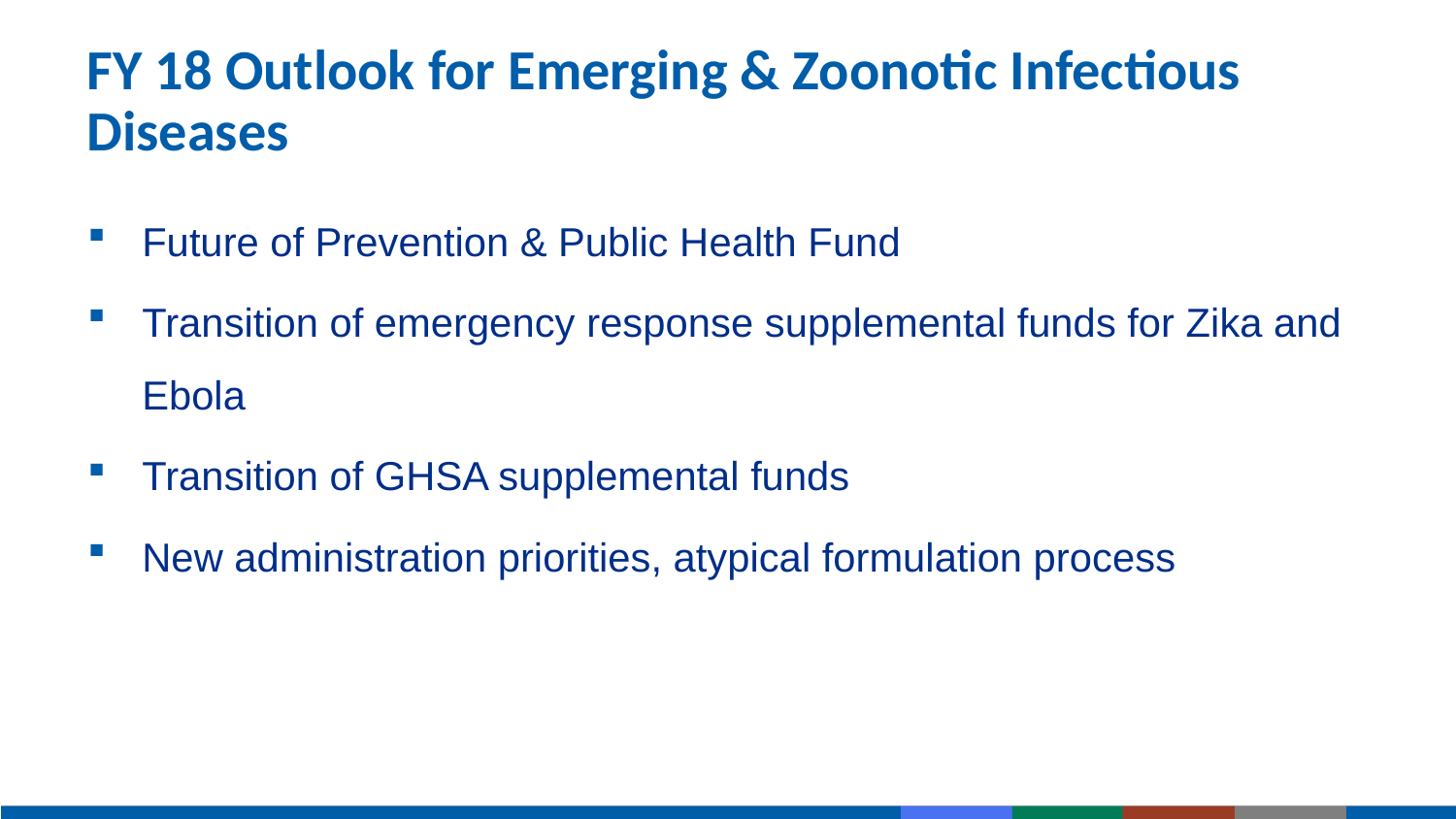

# FY 18 Outlook for Emerging & Zoonotic Infectious Diseases
Future of Prevention & Public Health Fund
Transition of emergency response supplemental funds for Zika and Ebola
Transition of GHSA supplemental funds
New administration priorities, atypical formulation process